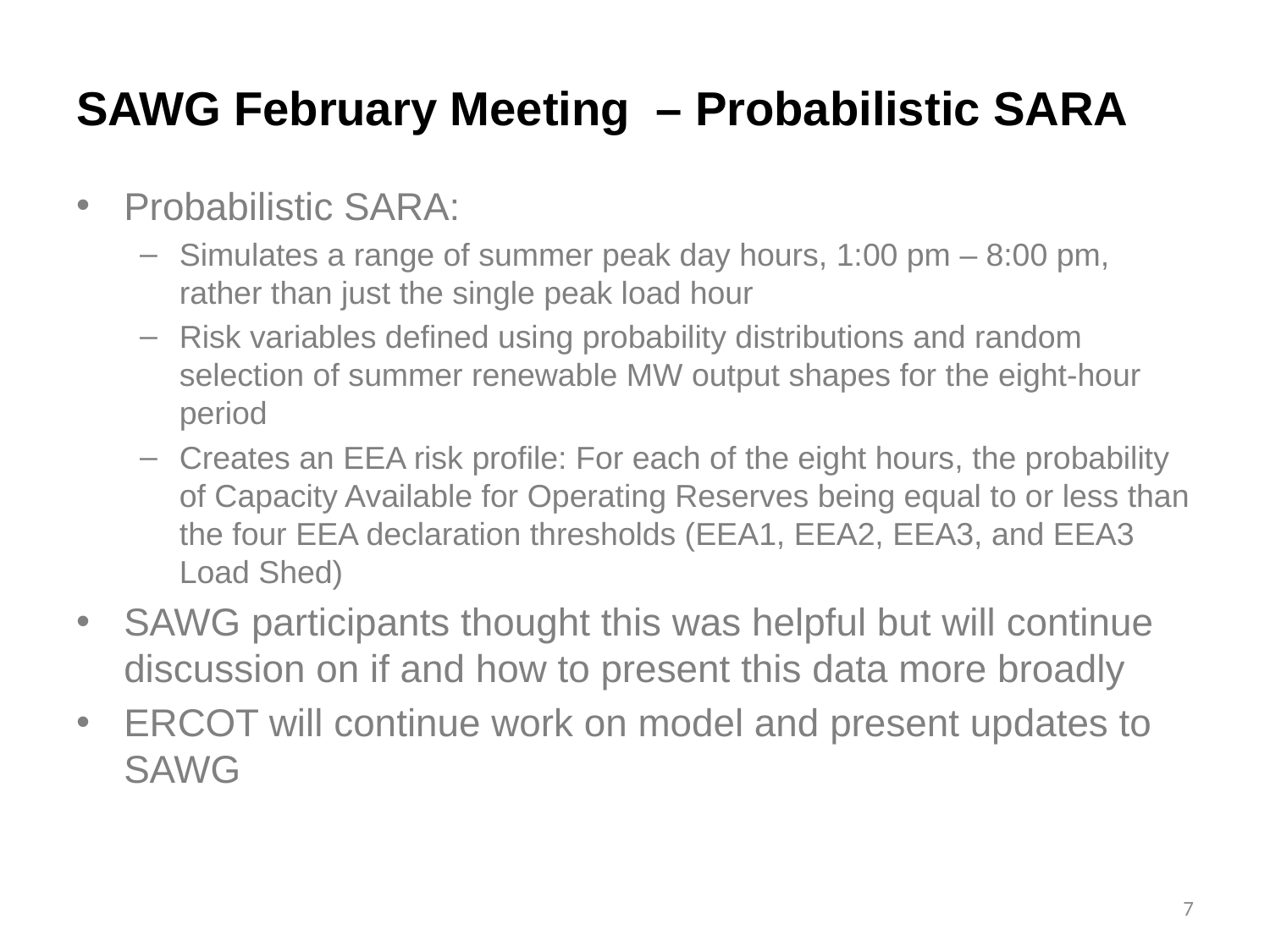

# SAWG February Meeting  – Probabilistic SARA

Probabilistic SARA:
Simulates a range of summer peak day hours, 1:00 pm – 8:00 pm, rather than just the single peak load hour
Risk variables defined using probability distributions and random selection of summer renewable MW output shapes for the eight-hour period
Creates an EEA risk profile: For each of the eight hours, the probability of Capacity Available for Operating Reserves being equal to or less than the four EEA declaration thresholds (EEA1, EEA2, EEA3, and EEA3 Load Shed)
SAWG participants thought this was helpful but will continue discussion on if and how to present this data more broadly
ERCOT will continue work on model and present updates to SAWG
7